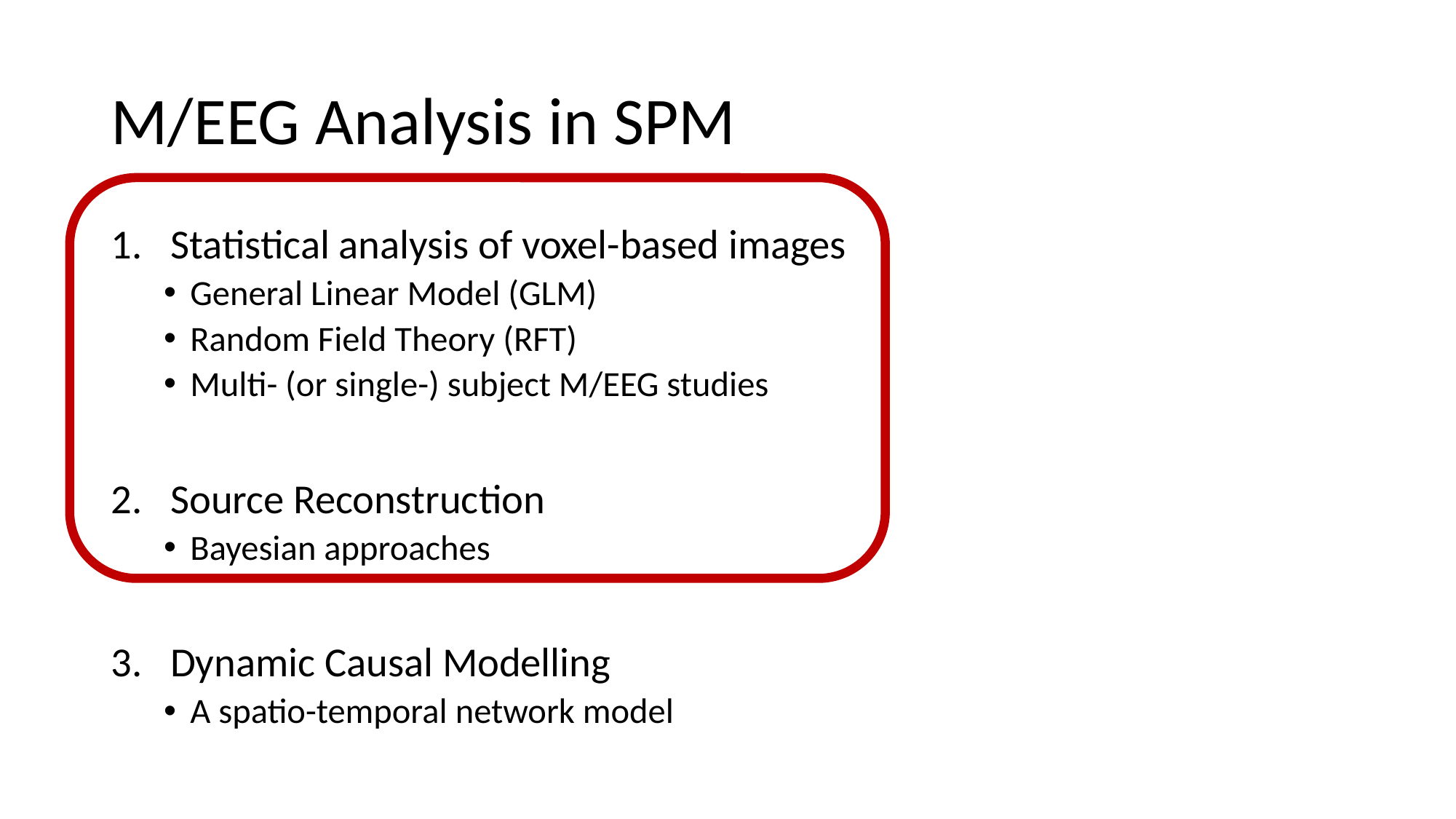

# M/EEG Analysis in SPM

Statistical analysis of voxel-based images
General Linear Model (GLM)
Random Field Theory (RFT)
Multi- (or single-) subject M/EEG studies

Source Reconstruction
Bayesian approaches

Dynamic Causal Modelling
A spatio-temporal network model